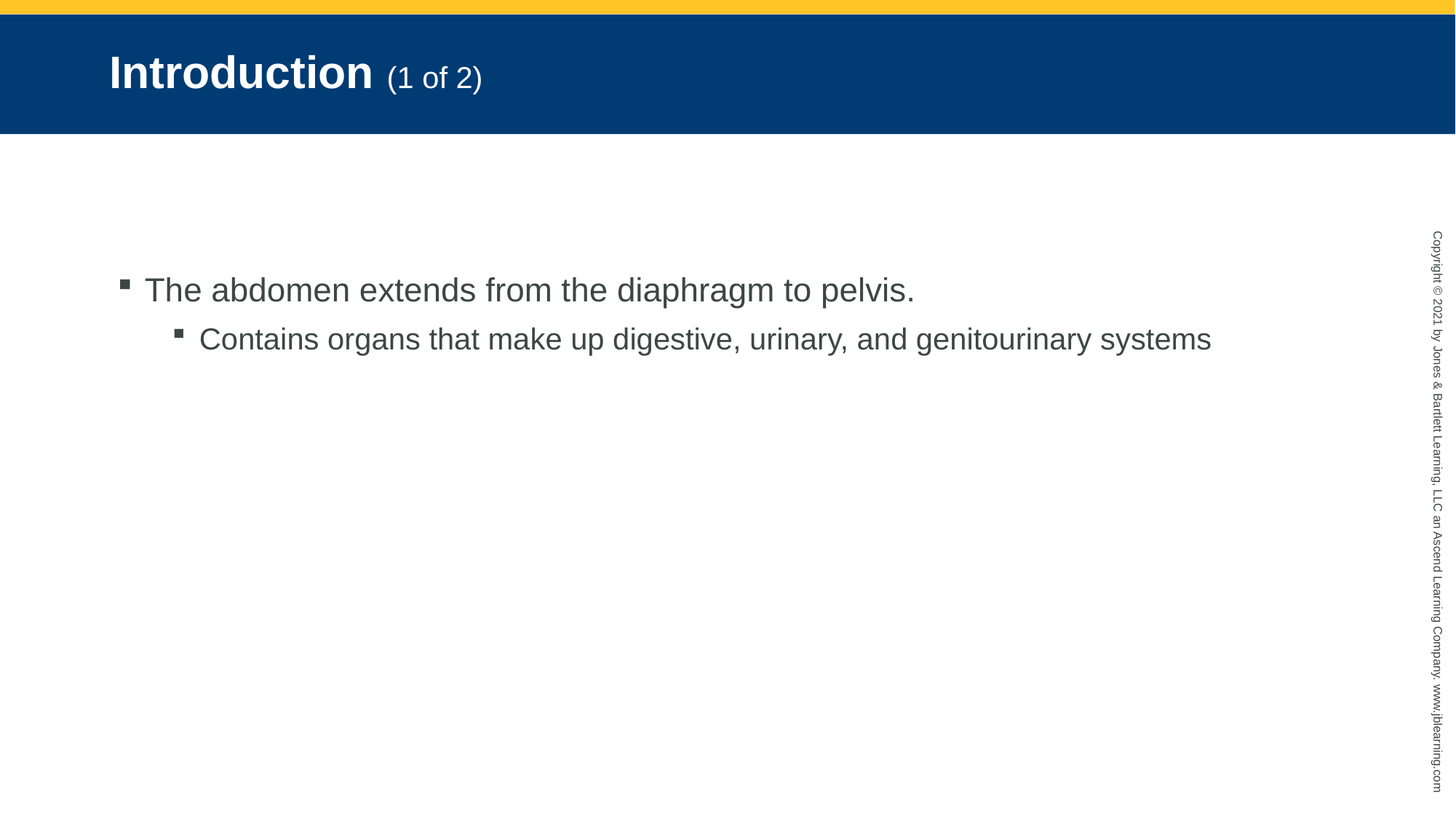

# Introduction (1 of 2)
The abdomen extends from the diaphragm to pelvis.
Contains organs that make up digestive, urinary, and genitourinary systems